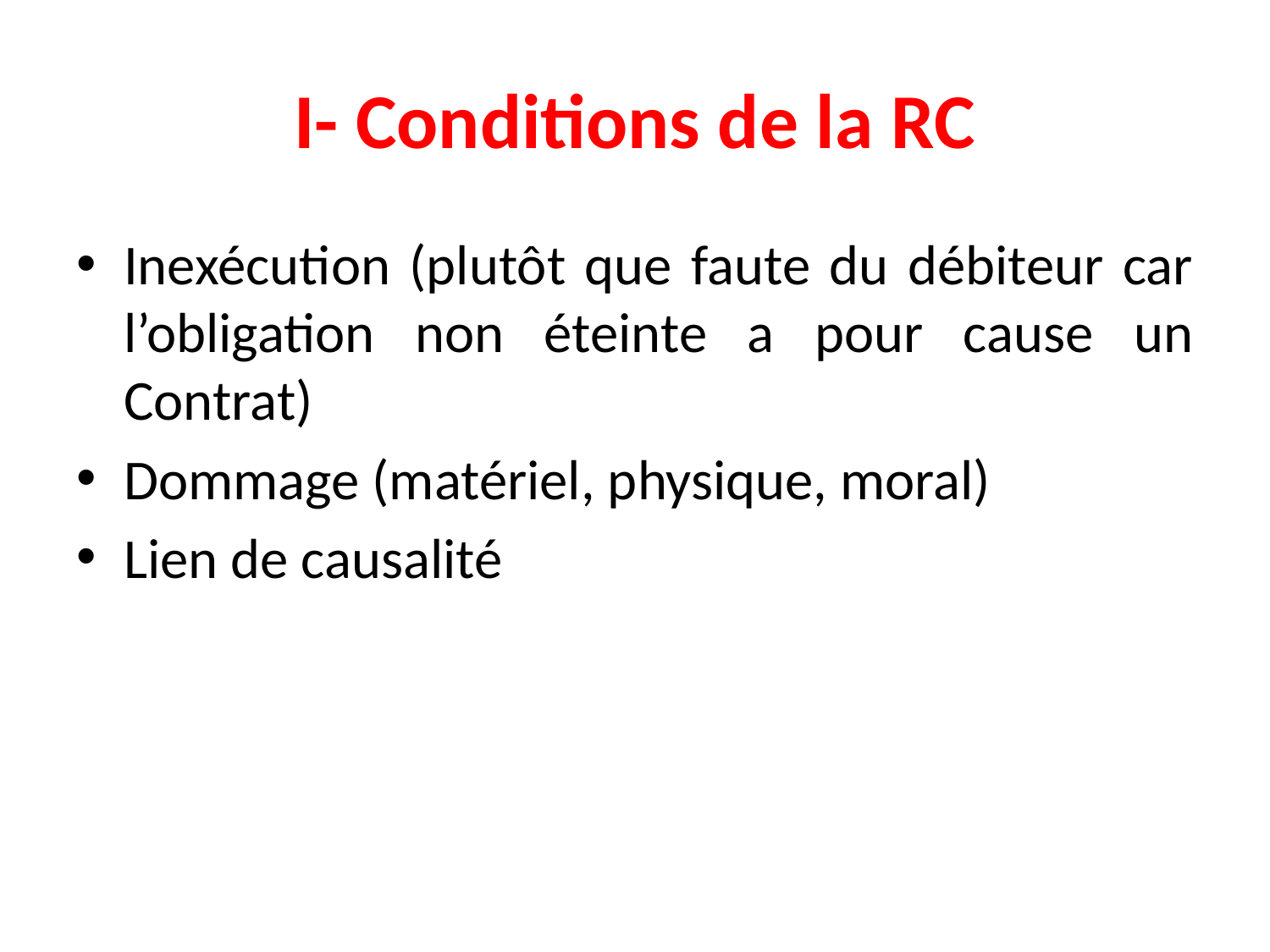

# I- Conditions de la RC
Inexécution (plutôt que faute du débiteur car l’obligation non éteinte a pour cause un Contrat)
Dommage (matériel, physique, moral)
Lien de causalité